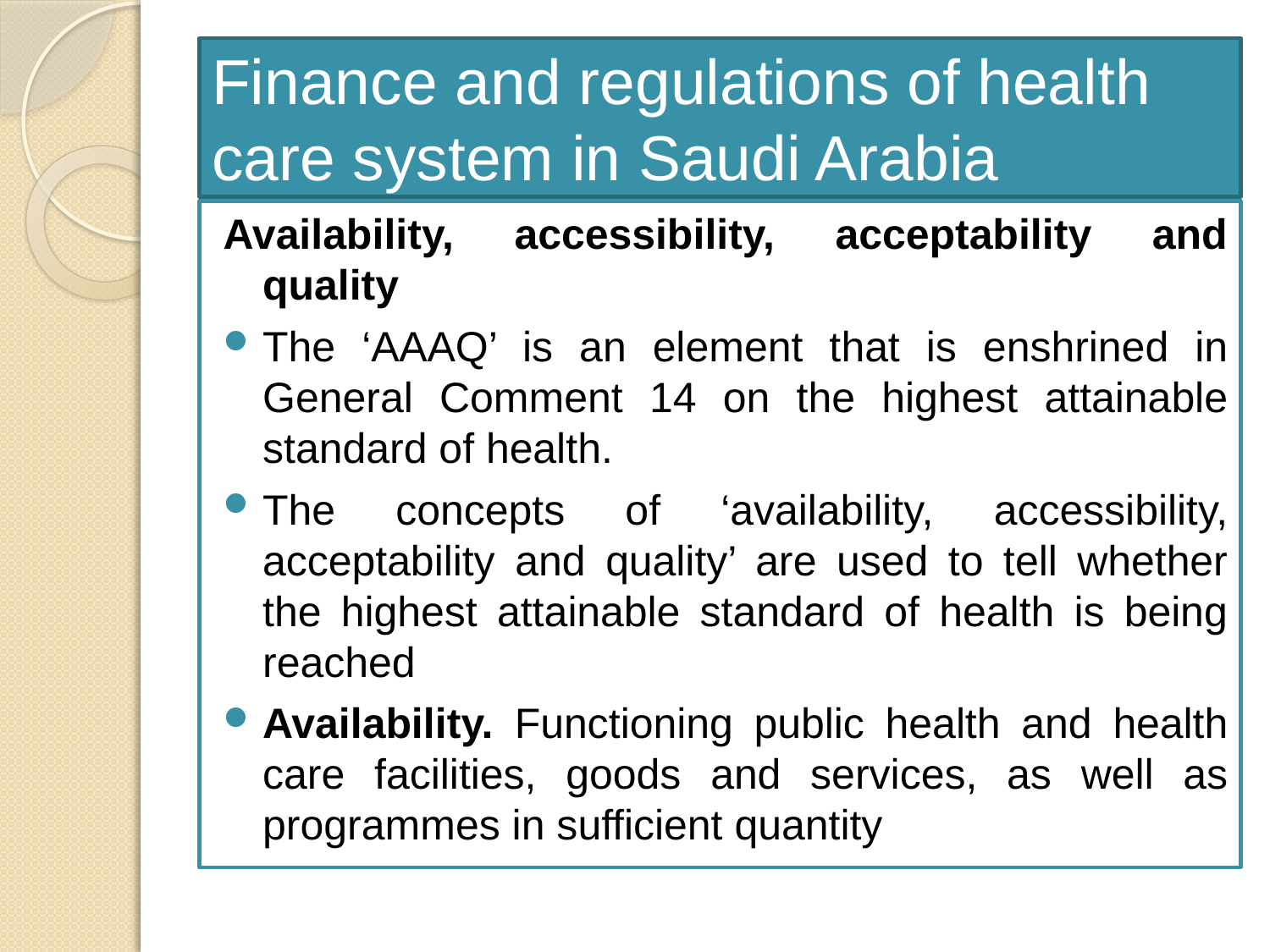

# Finance and regulations of health care system in Saudi Arabia
Availability, accessibility, acceptability and quality
The ‘AAAQ’ is an element that is enshrined in General Comment 14 on the highest attainable standard of health.
The concepts of ‘availability, accessibility, acceptability and quality’ are used to tell whether the highest attainable standard of health is being reached
Availability. Functioning public health and health care facilities, goods and services, as well as programmes in sufficient quantity